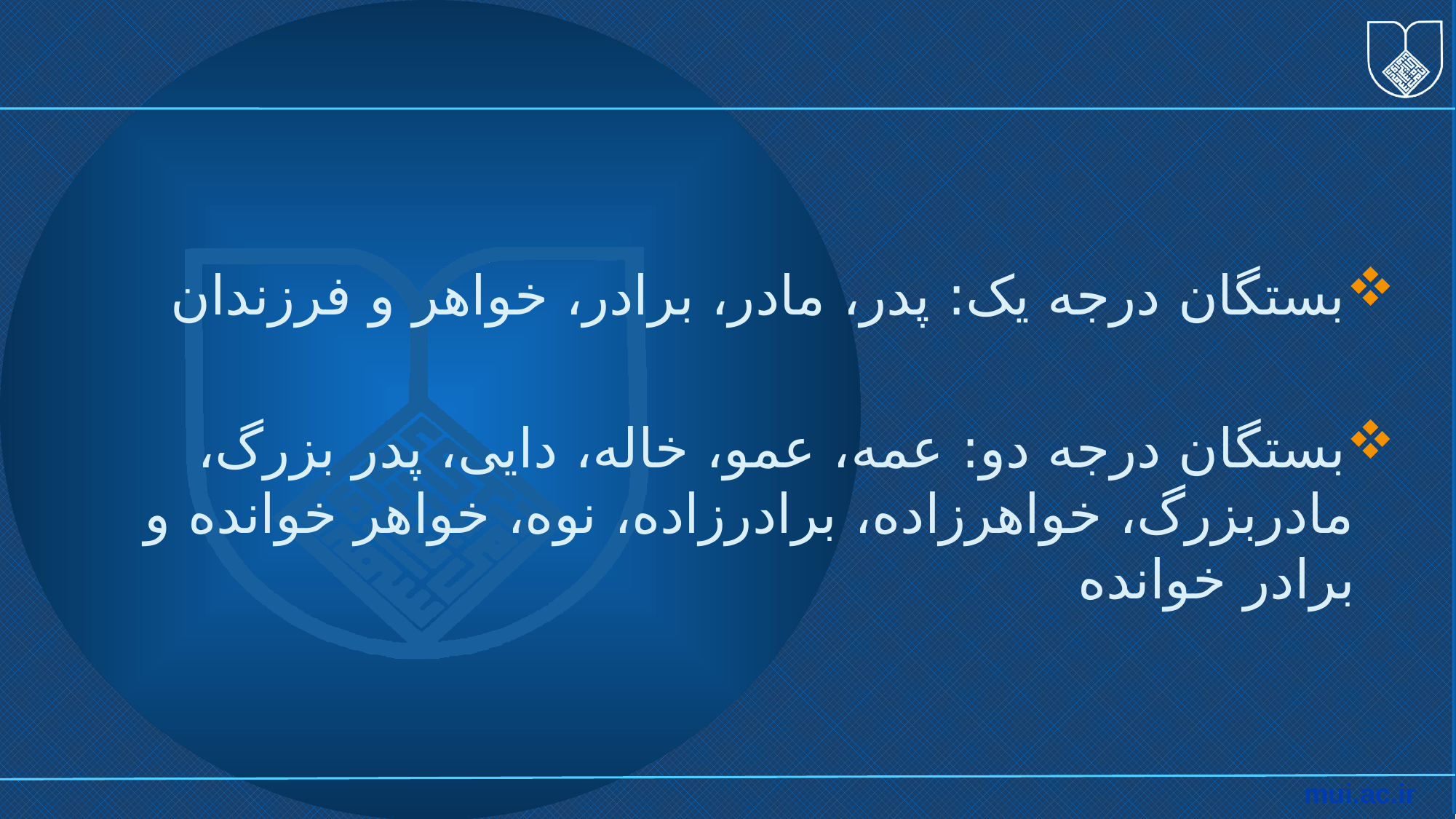

بستگان درجه یک: پدر، مادر، برادر، خواهر و فرزندان

بستگان درجه دو: عمه، عمو، خاله، دایی، پدر بزرگ، مادربزرگ، خواهرزاده، برادرزاده، نوه، خواهر خوانده و برادر خوانده